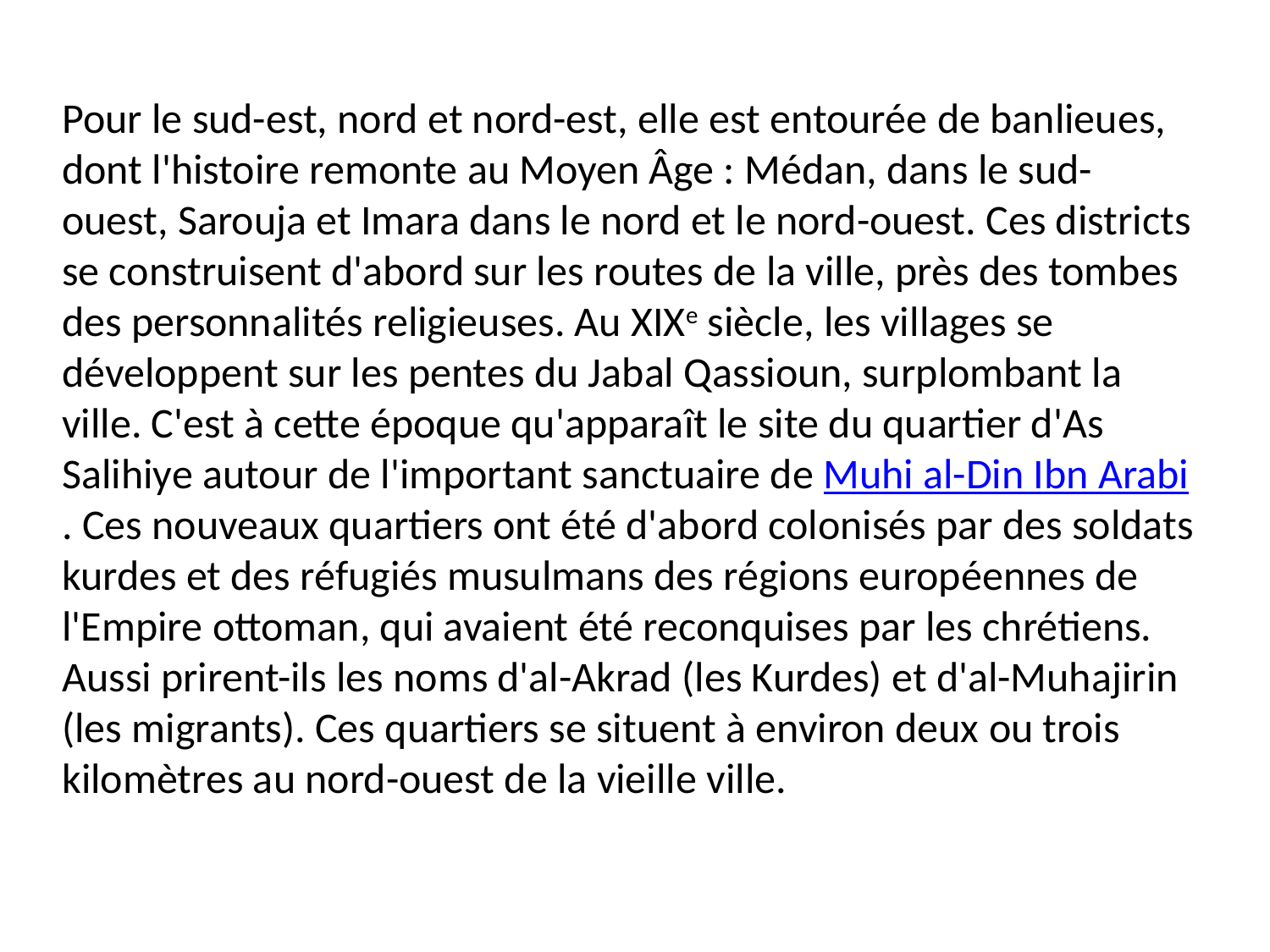

Pour le sud-est, nord et nord-est, elle est entourée de banlieues, dont l'histoire remonte au Moyen Âge : Médan, dans le sud-ouest, Sarouja et Imara dans le nord et le nord-ouest. Ces districts se construisent d'abord sur les routes de la ville, près des tombes des personnalités religieuses. Au XIXe siècle, les villages se développent sur les pentes du Jabal Qassioun, surplombant la ville. C'est à cette époque qu'apparaît le site du quartier d'As Salihiye autour de l'important sanctuaire de Muhi al-Din Ibn Arabi. Ces nouveaux quartiers ont été d'abord colonisés par des soldats kurdes et des réfugiés musulmans des régions européennes de l'Empire ottoman, qui avaient été reconquises par les chrétiens. Aussi prirent-ils les noms d'al-Akrad (les Kurdes) et d'al-Muhajirin (les migrants). Ces quartiers se situent à environ deux ou trois kilomètres au nord-ouest de la vieille ville.